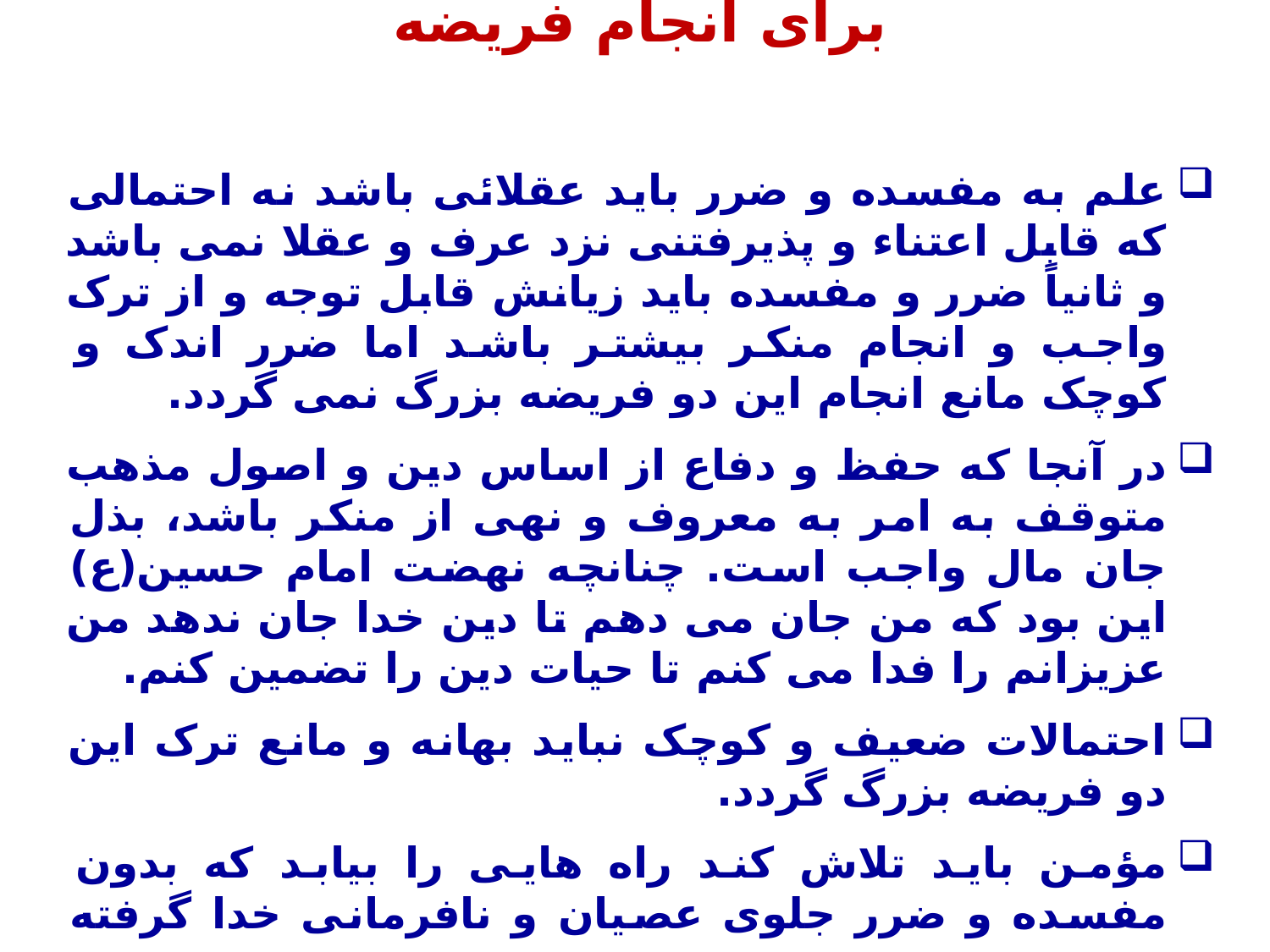

چند مسئله در رابطه با نداشتن مفسده برای انجام فریضه

علم به مفسده و ضرر باید عقلائی باشد نه احتمالی که قابل اعتناء و پذیرفتنی نزد عرف و عقلا نمی باشد و ثانیاً ضرر و مفسده باید زیانش قابل توجه و از ترک واجب و انجام منکر بیشتر باشد اما ضرر اندک و کوچک مانع انجام این دو فریضه بزرگ نمی گردد.
در آنجا که حفظ و دفاع از اساس دین و اصول مذهب متوقف به امر به معروف و نهی از منکر باشد، بذل جان مال واجب است. چنانچه نهضت امام حسین(ع) این بود که من جان می دهم تا دین خدا جان ندهد من عزیزانم را فدا می کنم تا حیات دین را تضمین کنم.
احتمالات ضعیف و کوچک نباید بهانه و مانع ترک این دو فریضه بزرگ گردد.
مؤمن باید تلاش کند راه هایی را بیابد که بدون مفسده و ضرر جلوی عصیان و نافرمانی خدا گرفته شود.